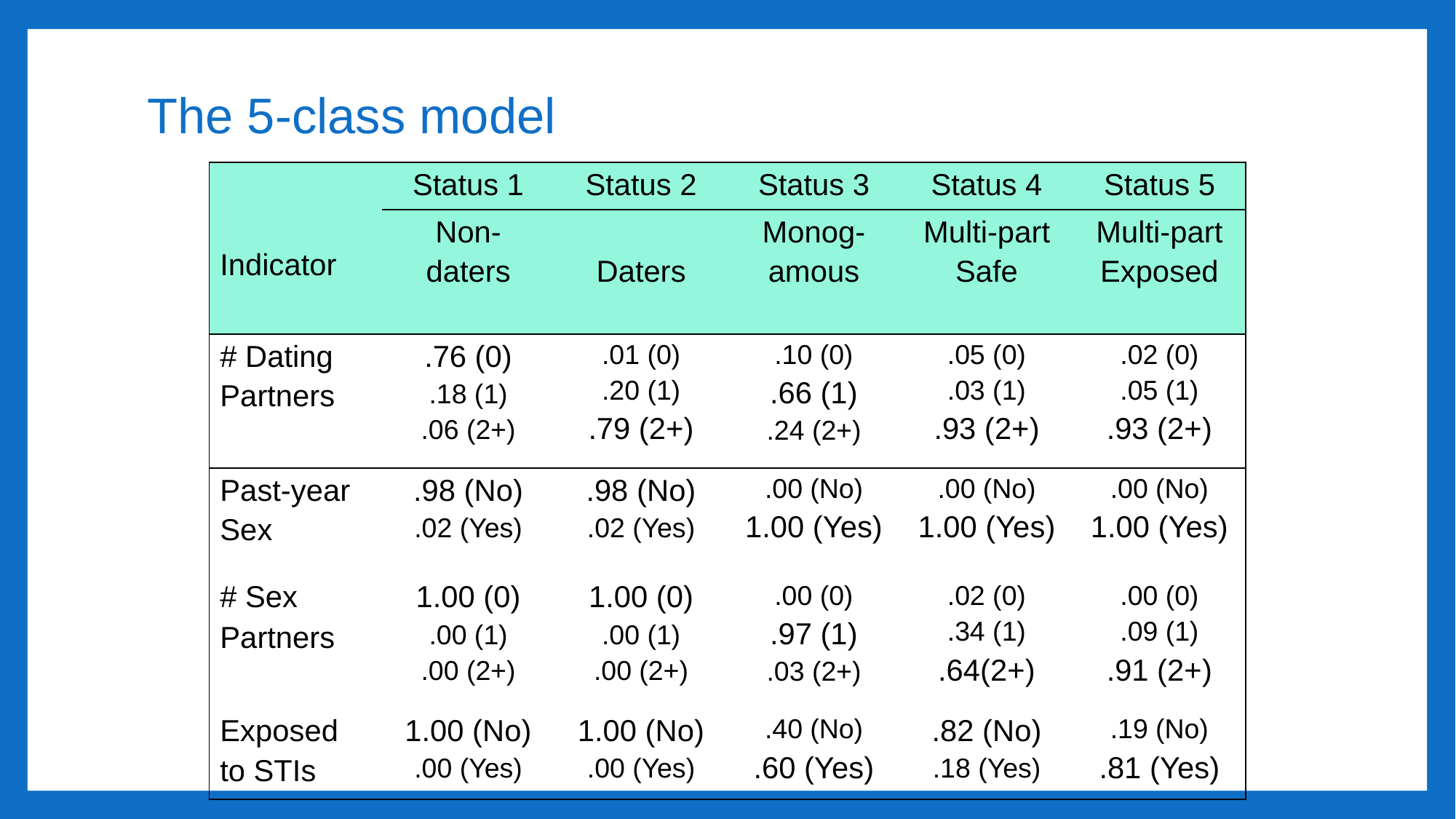

# The 5-class model
| Indicator | Status 1 | Status 2 | Status 3 | Status 4 | Status 5 |
| --- | --- | --- | --- | --- | --- |
|  | Non- daters | Daters | Monog- amous | Multi-part Safe | Multi-part Exposed |
| # Dating Partners | .76 (0) .18 (1) .06 (2+) | .01 (0) .20 (1) .79 (2+) | .10 (0) .66 (1) .24 (2+) | .05 (0) .03 (1) .93 (2+) | .02 (0) .05 (1) .93 (2+) |
| Past-year Sex | .98 (No) .02 (Yes) | .98 (No) .02 (Yes) | .00 (No) 1.00 (Yes) | .00 (No) 1.00 (Yes) | .00 (No) 1.00 (Yes) |
| # Sex Partners | 1.00 (0) .00 (1) .00 (2+) | 1.00 (0) .00 (1) .00 (2+) | .00 (0) .97 (1) .03 (2+) | .02 (0) .34 (1) .64(2+) | .00 (0) .09 (1) .91 (2+) |
| Exposed to STIs | 1.00 (No) .00 (Yes) | 1.00 (No) .00 (Yes) | .40 (No) .60 (Yes) | .82 (No) .18 (Yes) | .19 (No) .81 (Yes) |